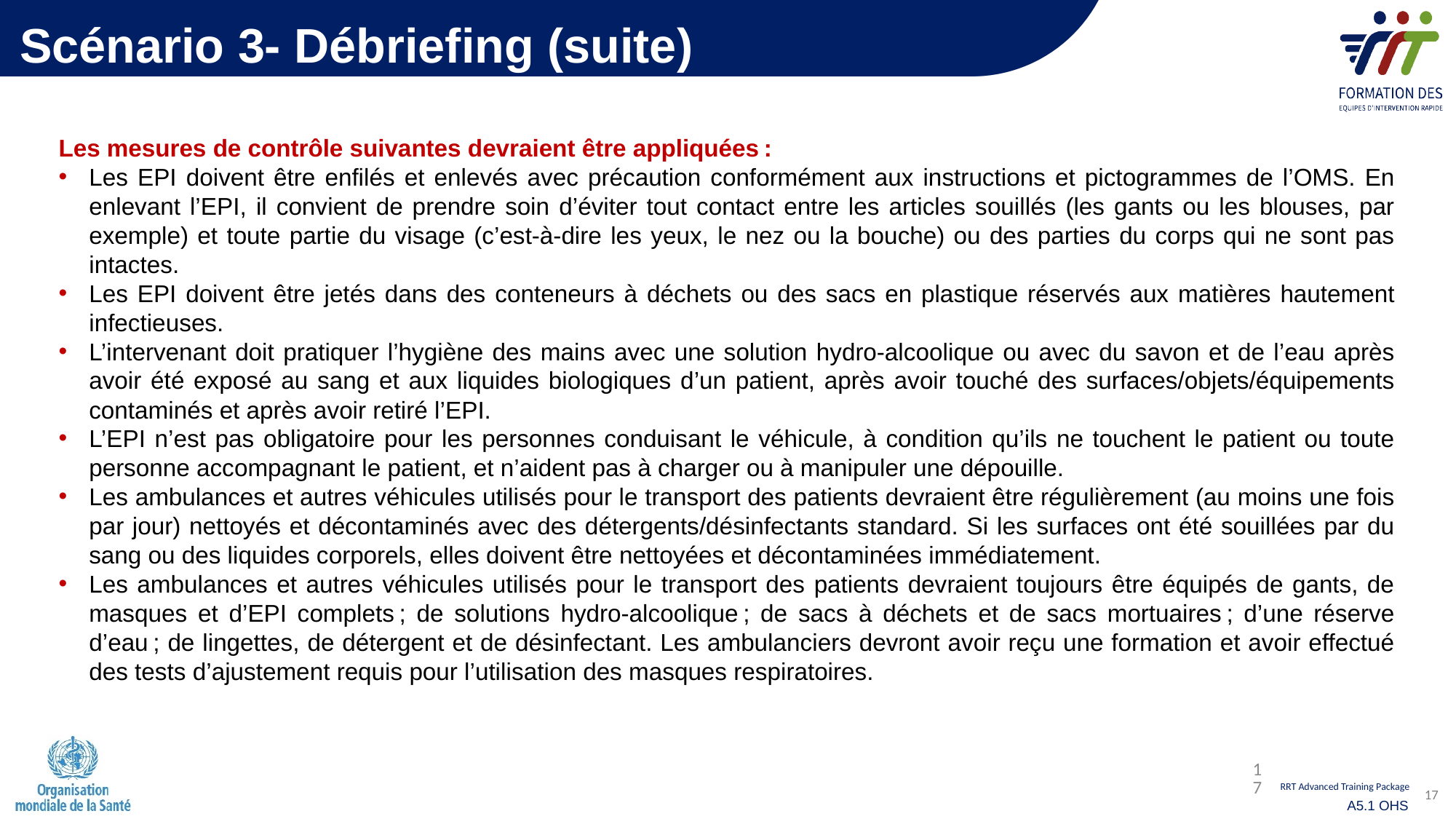

Scénario 3- Débriefing (suite)
Les mesures de contrôle suivantes devraient être appliquées :
Les EPI doivent être enfilés et enlevés avec précaution conformément aux instructions et pictogrammes de l’OMS. En enlevant l’EPI, il convient de prendre soin d’éviter tout contact entre les articles souillés (les gants ou les blouses, par exemple) et toute partie du visage (c’est-à-dire les yeux, le nez ou la bouche) ou des parties du corps qui ne sont pas intactes.
Les EPI doivent être jetés dans des conteneurs à déchets ou des sacs en plastique réservés aux matières hautement infectieuses.
L’intervenant doit pratiquer l’hygiène des mains avec une solution hydro-alcoolique ou avec du savon et de l’eau après avoir été exposé au sang et aux liquides biologiques d’un patient, après avoir touché des surfaces/objets/équipements contaminés et après avoir retiré l’EPI.
L’EPI n’est pas obligatoire pour les personnes conduisant le véhicule, à condition qu’ils ne touchent le patient ou toute personne accompagnant le patient, et n’aident pas à charger ou à manipuler une dépouille.
Les ambulances et autres véhicules utilisés pour le transport des patients devraient être régulièrement (au moins une fois par jour) nettoyés et décontaminés avec des détergents/désinfectants standard. Si les surfaces ont été souillées par du sang ou des liquides corporels, elles doivent être nettoyées et décontaminées immédiatement.
Les ambulances et autres véhicules utilisés pour le transport des patients devraient toujours être équipés de gants, de masques et d’EPI complets ; de solutions hydro-alcoolique ; de sacs à déchets et de sacs mortuaires ; d’une réserve d’eau ; de lingettes, de détergent et de désinfectant. Les ambulanciers devront avoir reçu une formation et avoir effectué des tests d’ajustement requis pour l’utilisation des masques respiratoires.
17